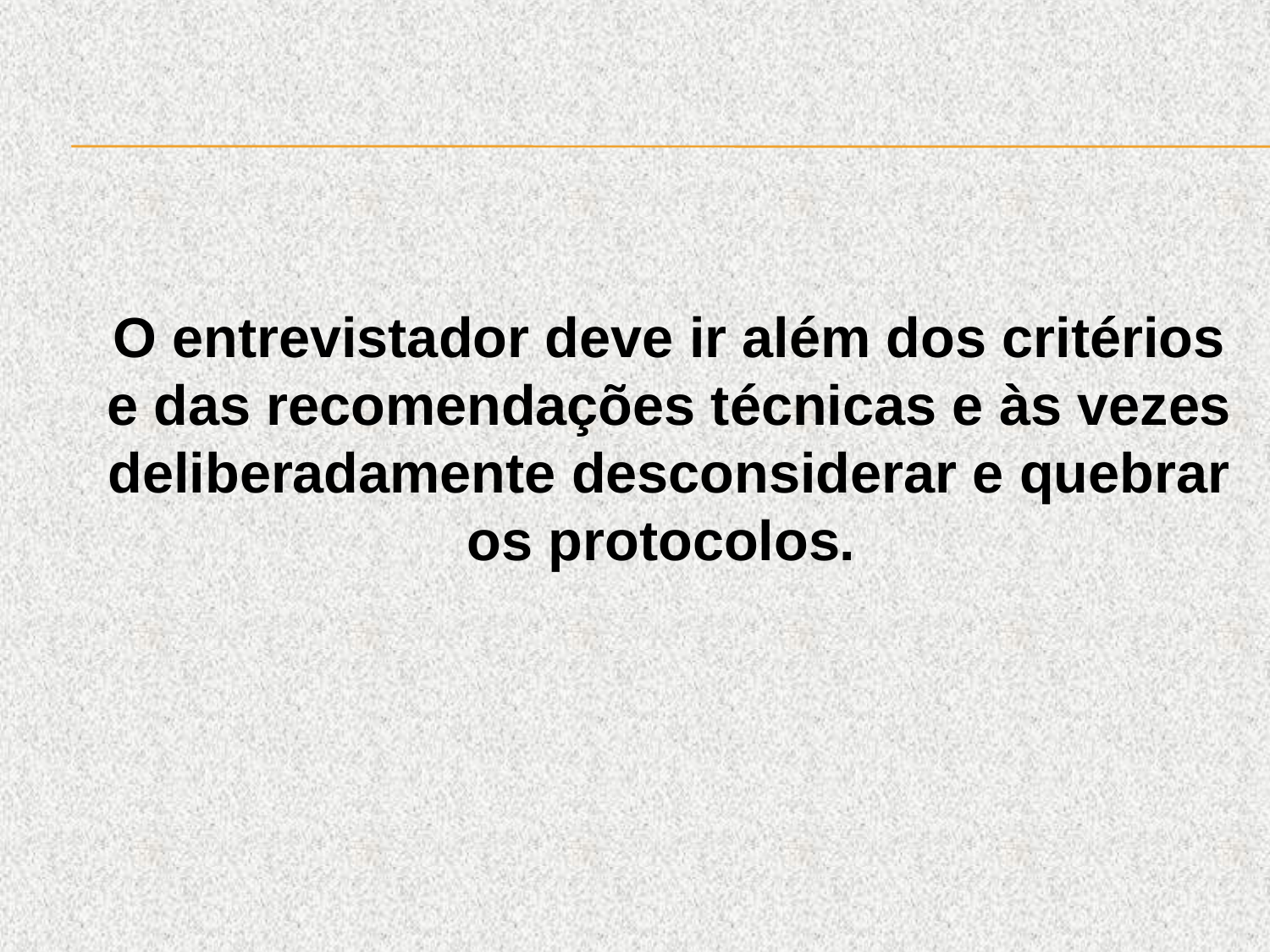

O entrevistador deve ir além dos critérios e das recomendações técnicas e às vezes deliberadamente desconsiderar e quebrar os protocolos.